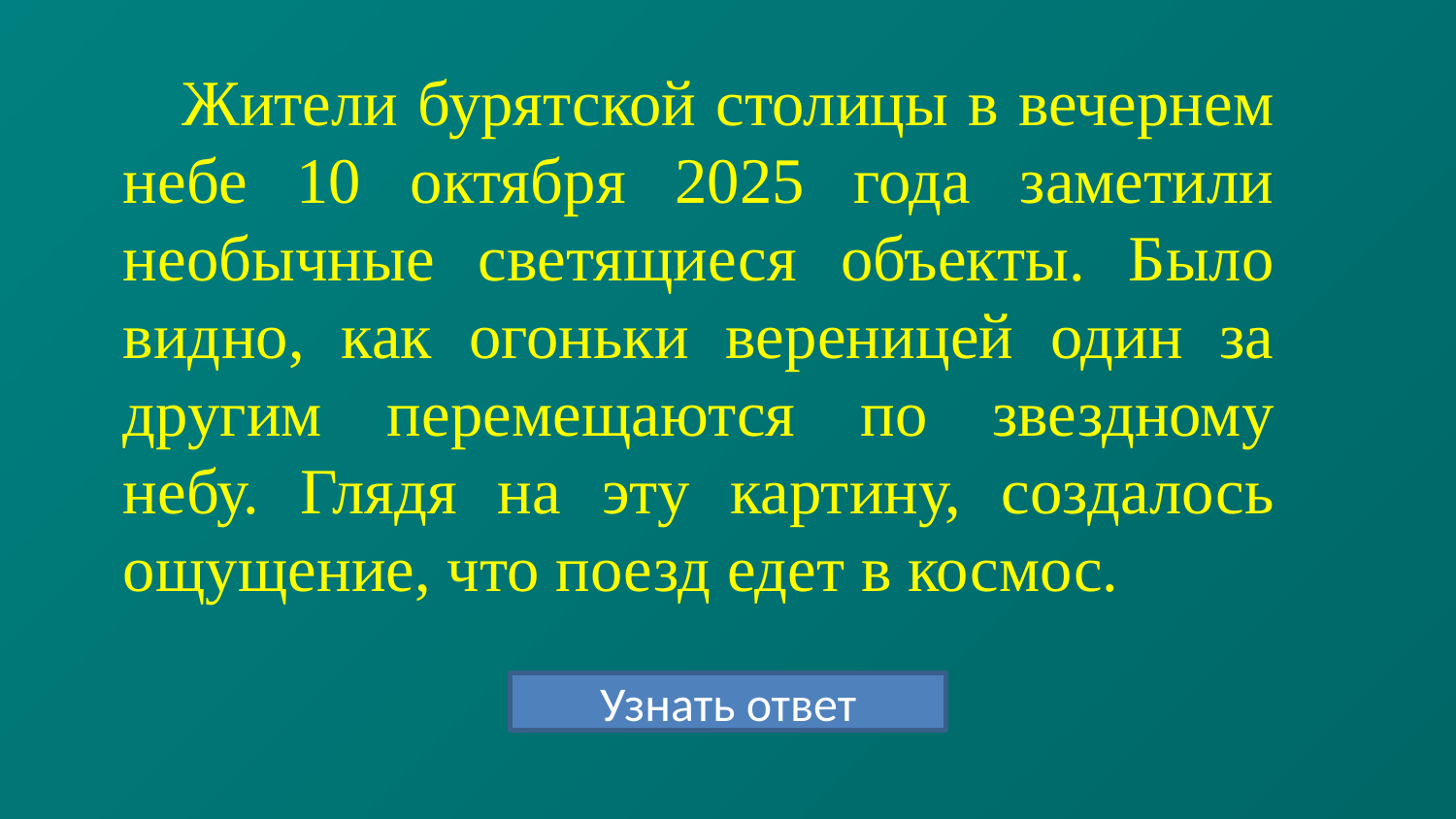

Жители бурятской столицы в вечернем небе 10 октября 2025 года заметили необычные светящиеся объекты. Было видно, как огоньки вереницей один за другим перемещаются по звездному небу. Глядя на эту картину, создалось ощущение, что поезд едет в космос.